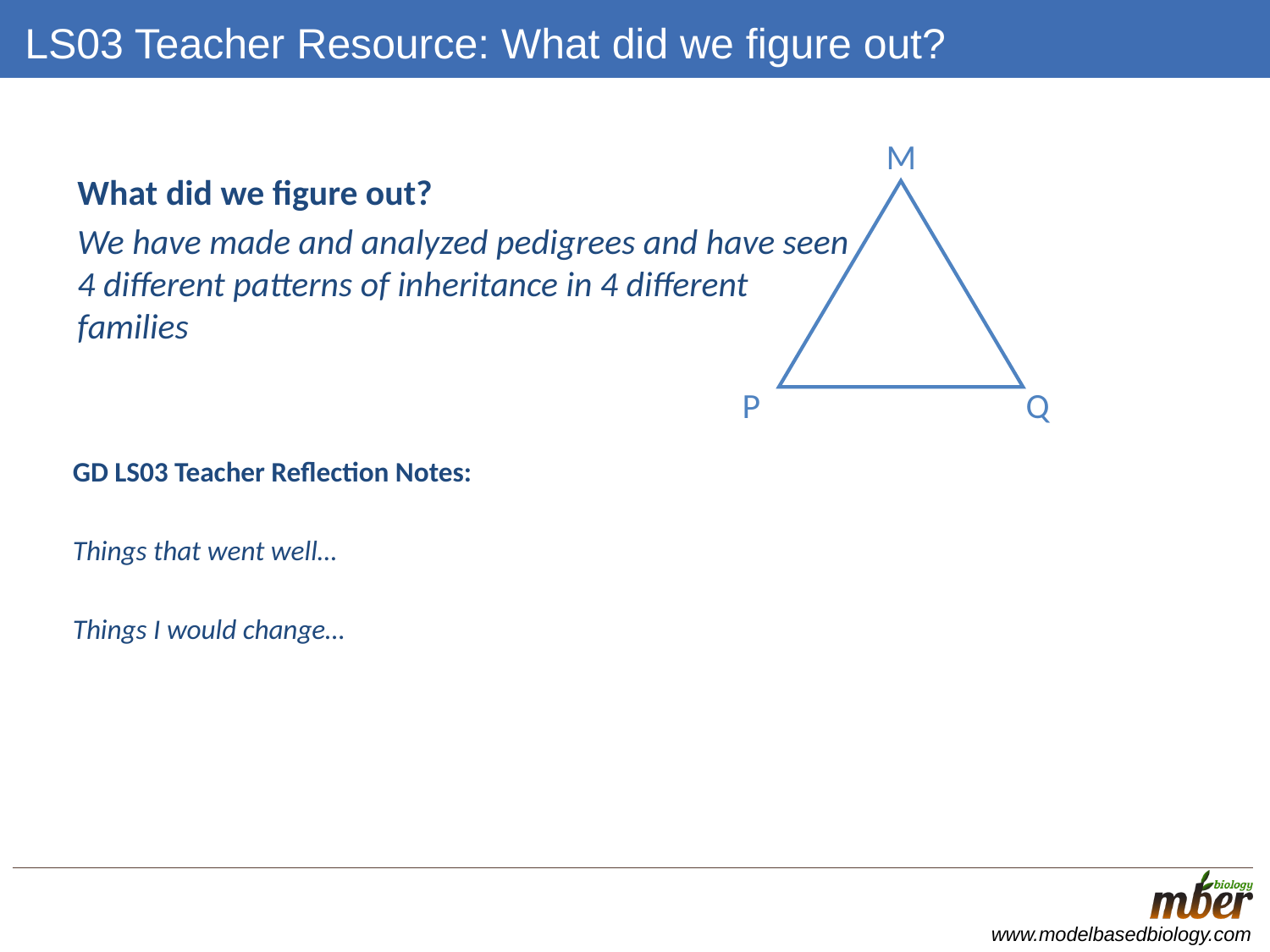

# LS03 Teacher Resource: What did we figure out?
M

Q
P
What did we figure out?
We have made and analyzed pedigrees and have seen 4 different patterns of inheritance in 4 different families
GD LS03 Teacher Reflection Notes:

Things that went well…

Things I would change…